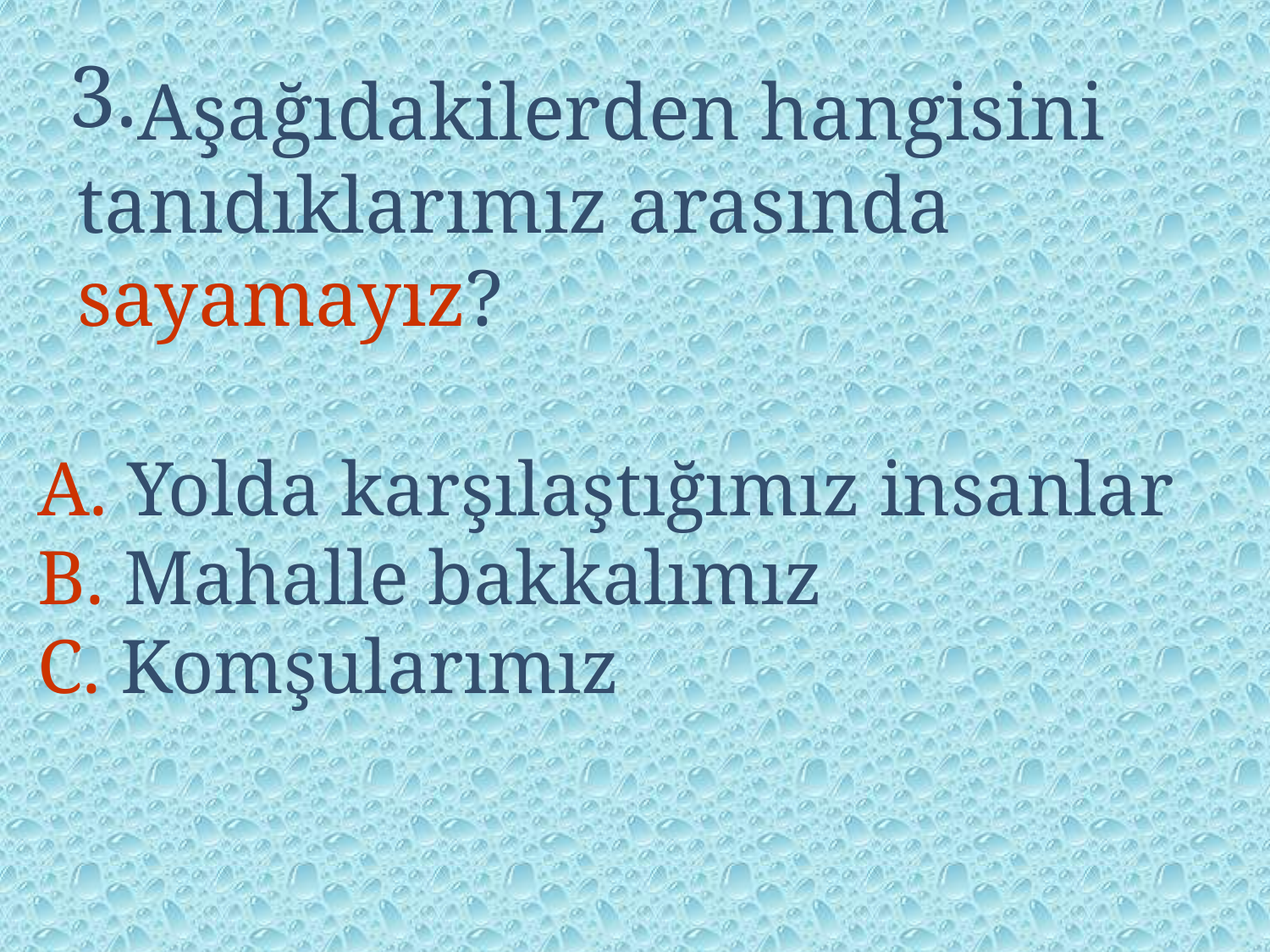

3.
   Aşağıdakilerden hangisini tanıdıklarımız arasında sayamayız?
A. Yolda karşılaştığımız insanlar
B. Mahalle bakkalımız
C. Komşularımız